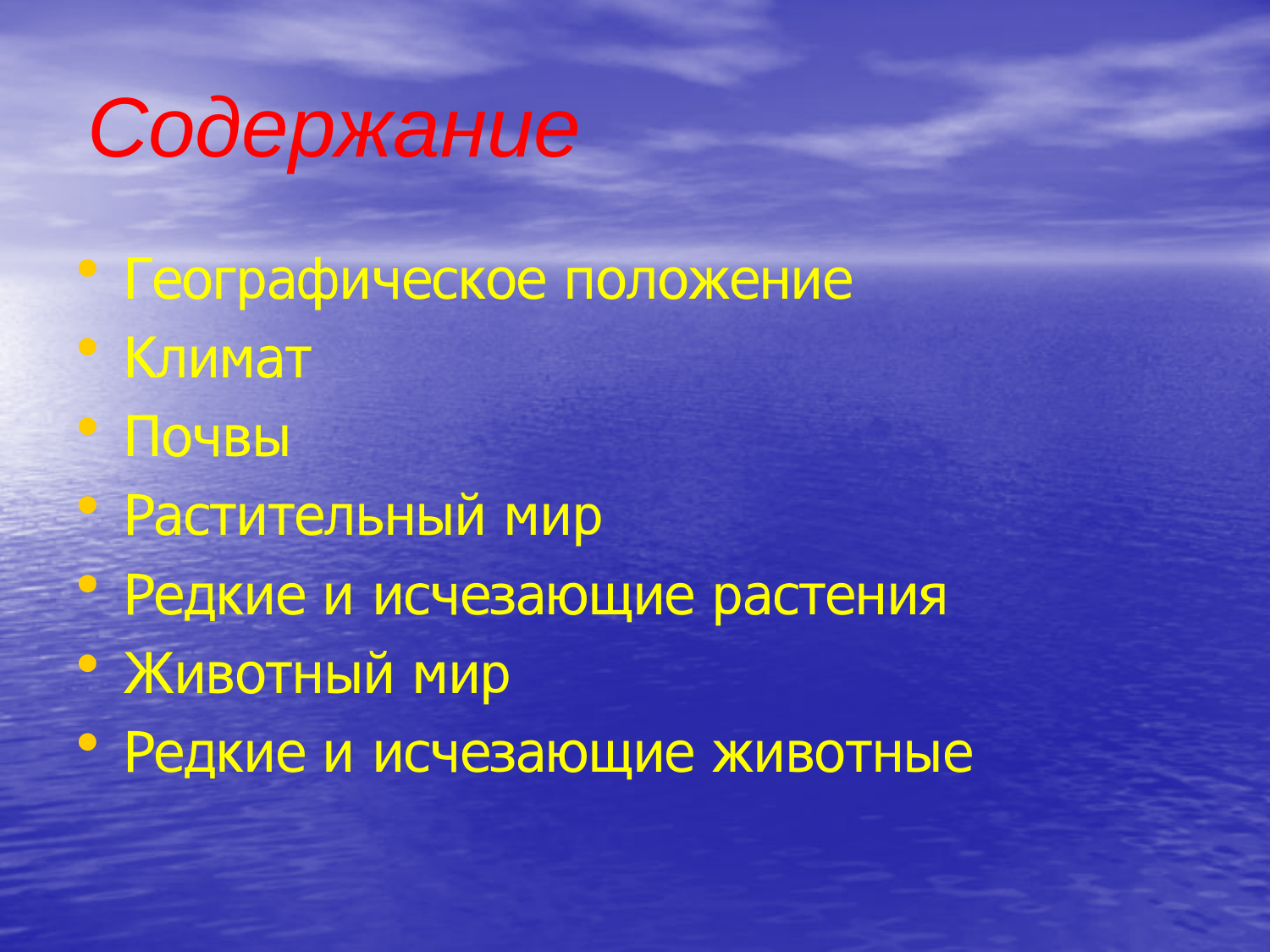

Содержание
Географическое положение
Климат
Почвы
Растительный мир
Редкие и исчезающие растения
Животный мир
Редкие и исчезающие животные